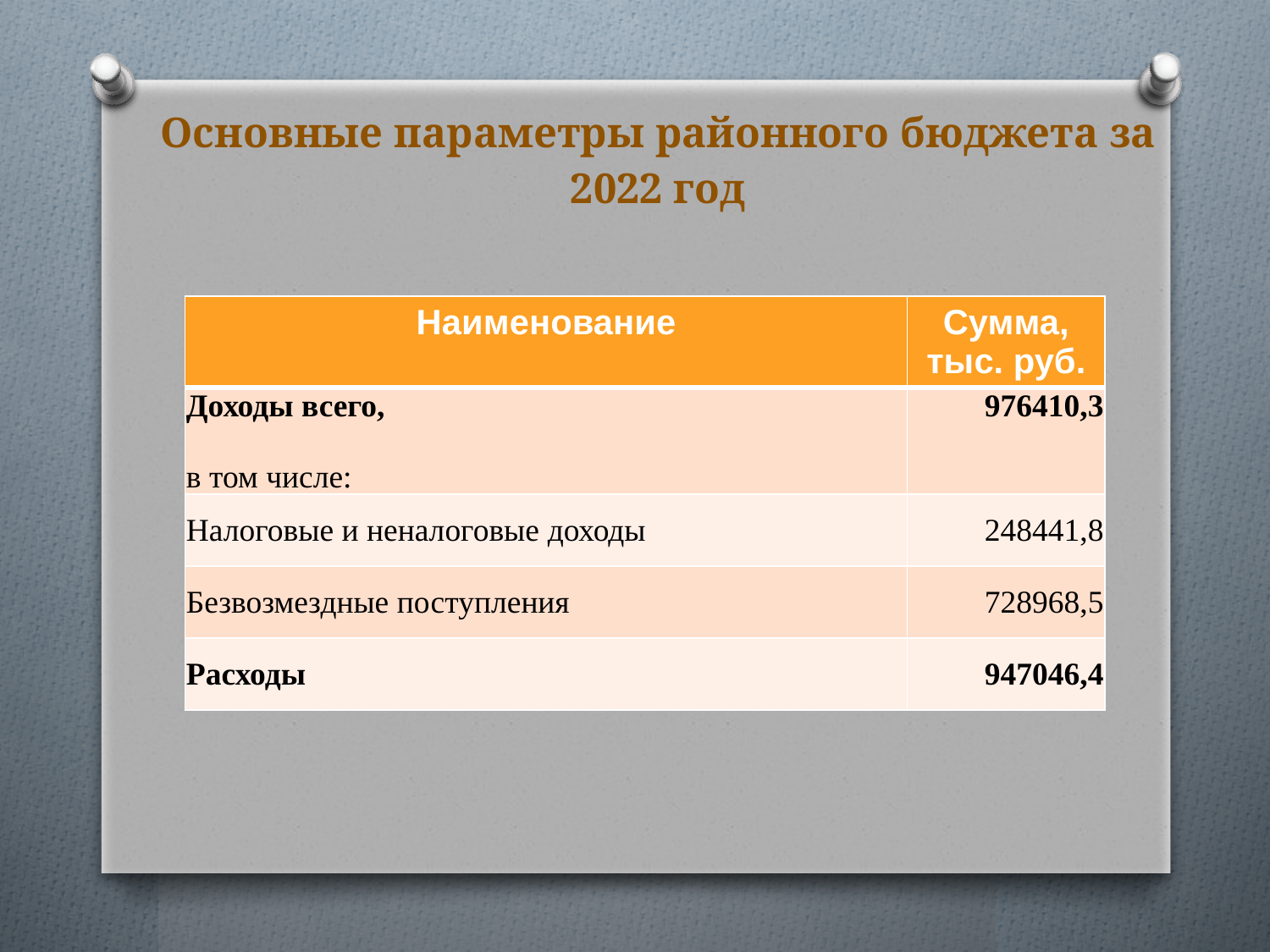

Основные параметры районного бюджета за 2022 год
| Наименование | Сумма, тыс. руб. |
| --- | --- |
| Доходы всего, в том числе: | 976410,3 |
| Налоговые и неналоговые доходы | 248441,8 |
| Безвозмездные поступления | 728968,5 |
| Расходы | 947046,4 |